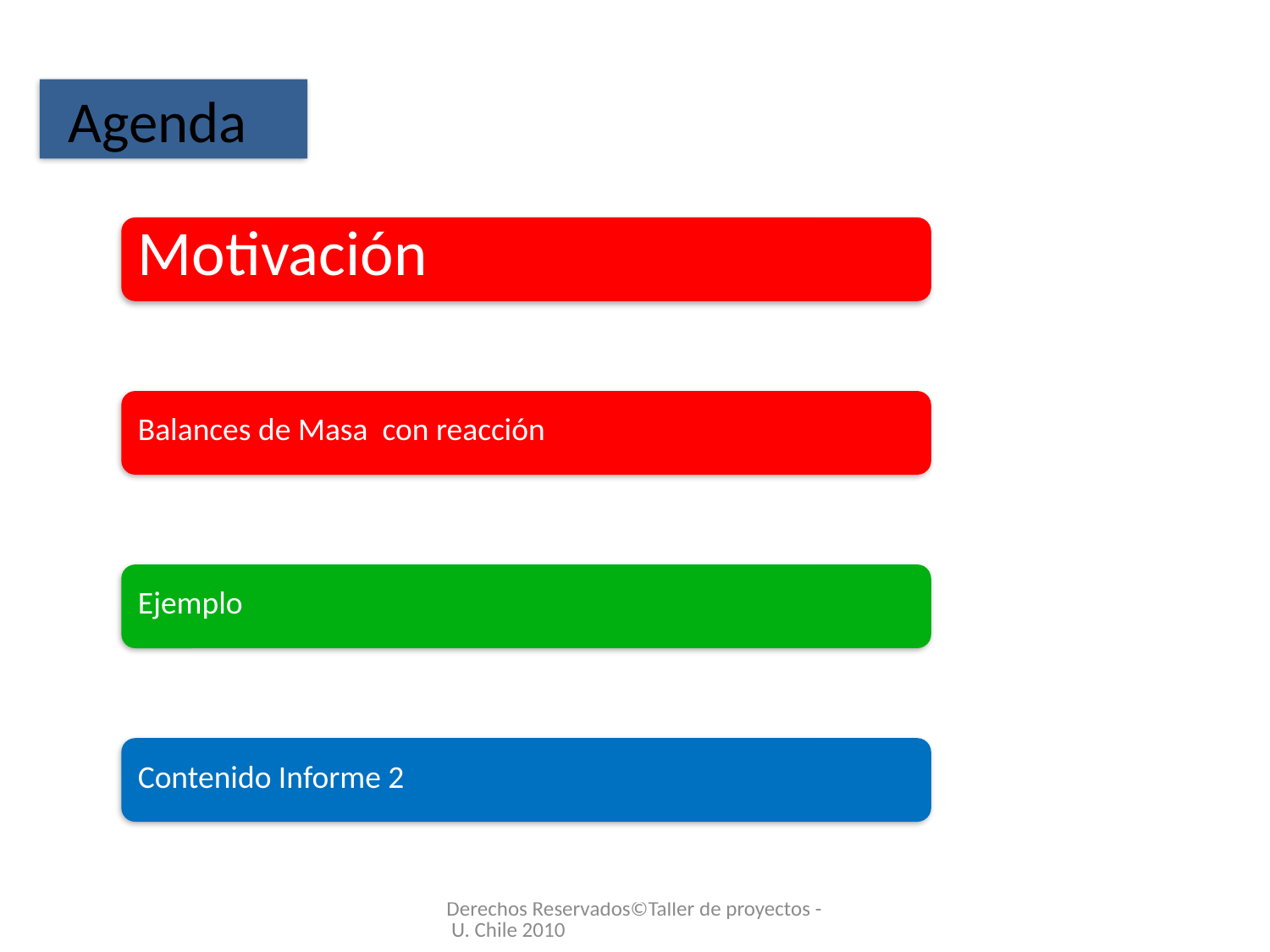

Agenda
Balances de Masa  con reacción
Ejemplo
Contenido Informe 2
Motivación
Derechos Reservados©Taller de proyectos - U. Chile 2010